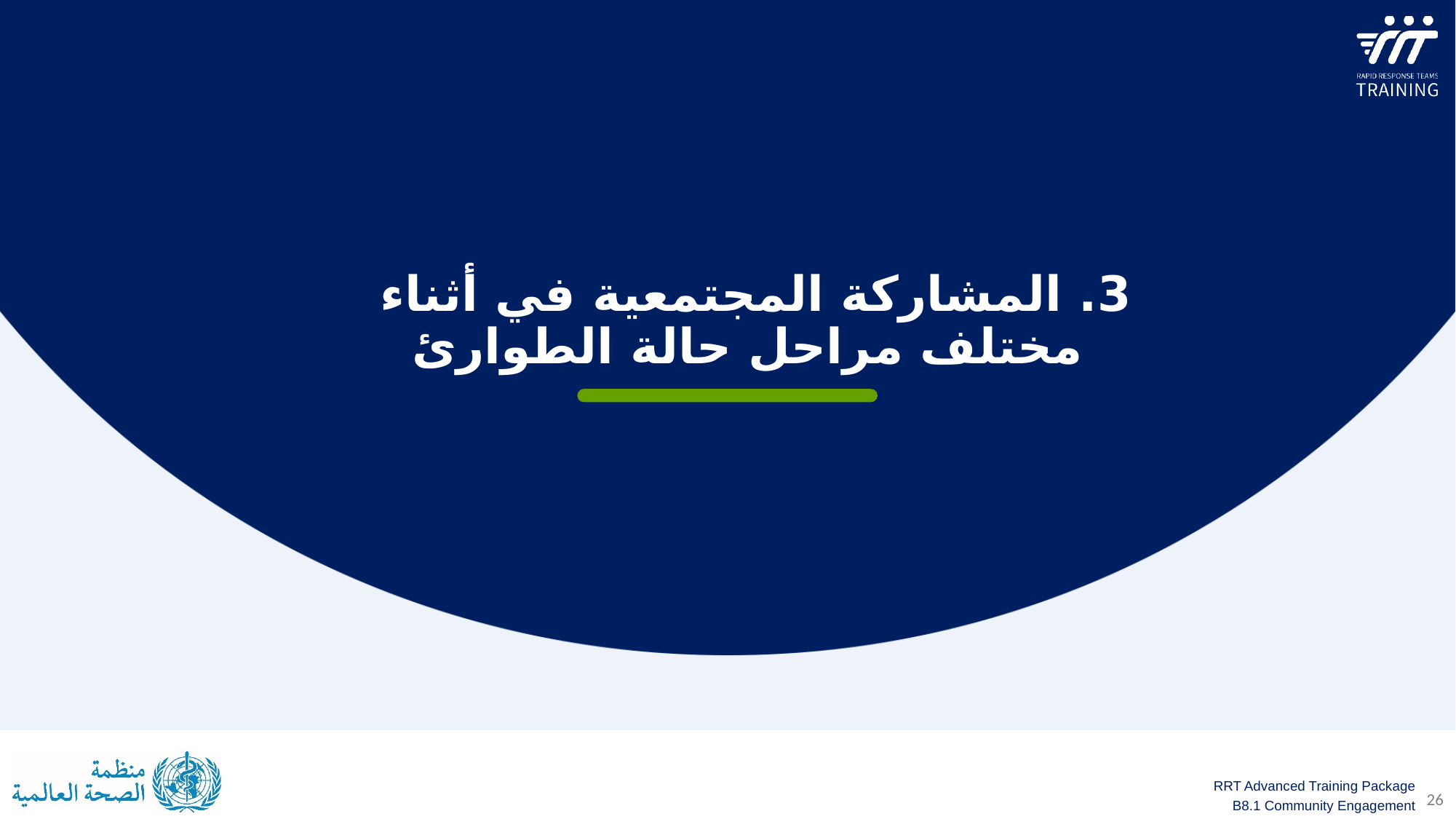

3. المشاركة المجتمعية في أثناء
مختلف مراحل حالة الطوارئ